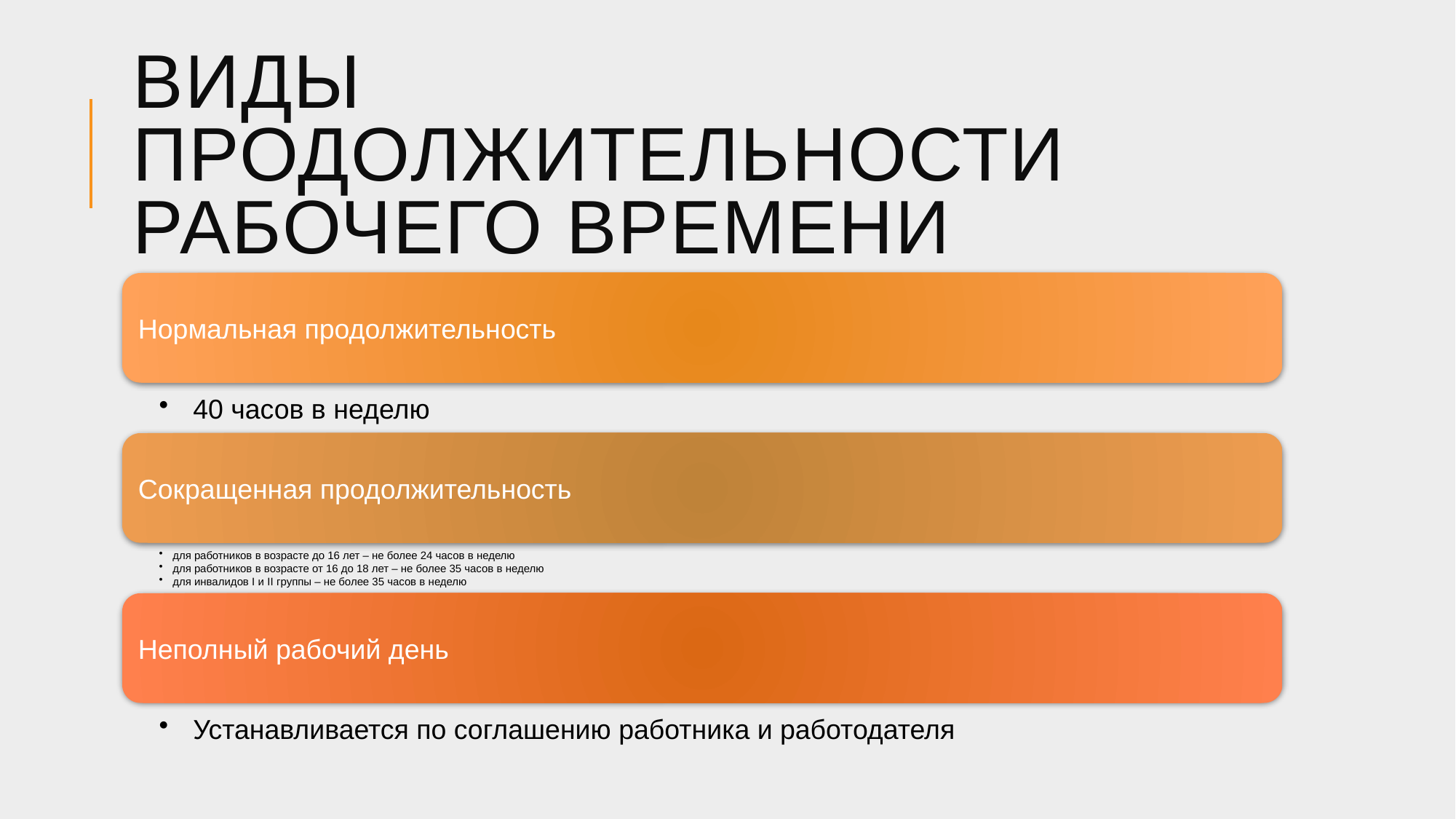

# Виды продолжительности рабочего времени
Нормальная продолжительность
Устанавливается по соглашению работника и работодателя
Сокращенная продолжительность
для работников в возрасте до 16 лет – не более 24 часов в неделю
для работников в возрасте от 16 до 18 лет – не более 35 часов в неделю
для инвалидов I и II группы – не более 35 часов в неделю
Неполный рабочий день
40 часов в неделю